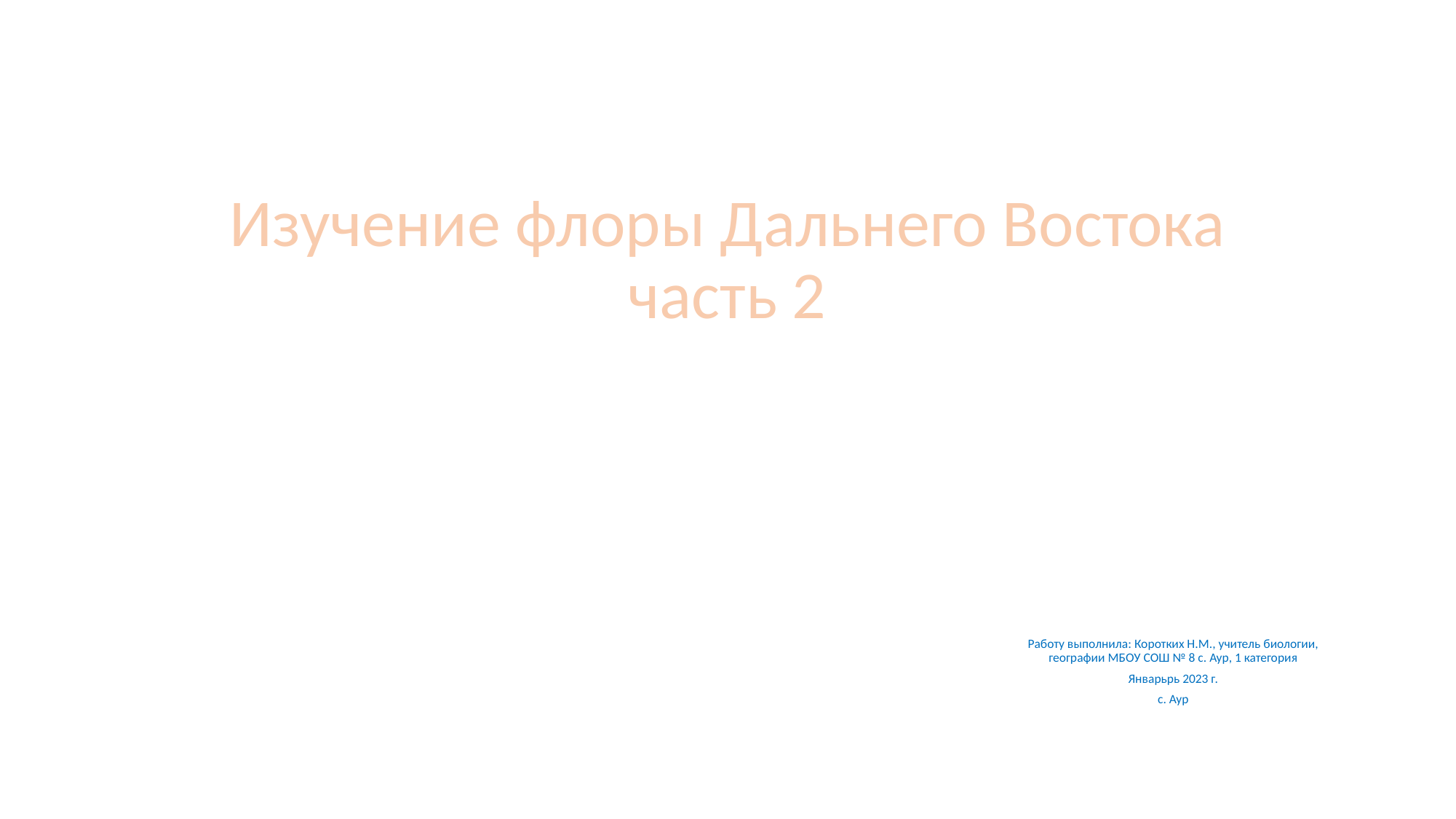

# Изучение флоры Дальнего Востока часть 2
Работу выполнила: Коротких Н.М., учитель биологии, географии МБОУ СОШ № 8 с. Аур, 1 категория
Январьрь 2023 г.
с. Аур